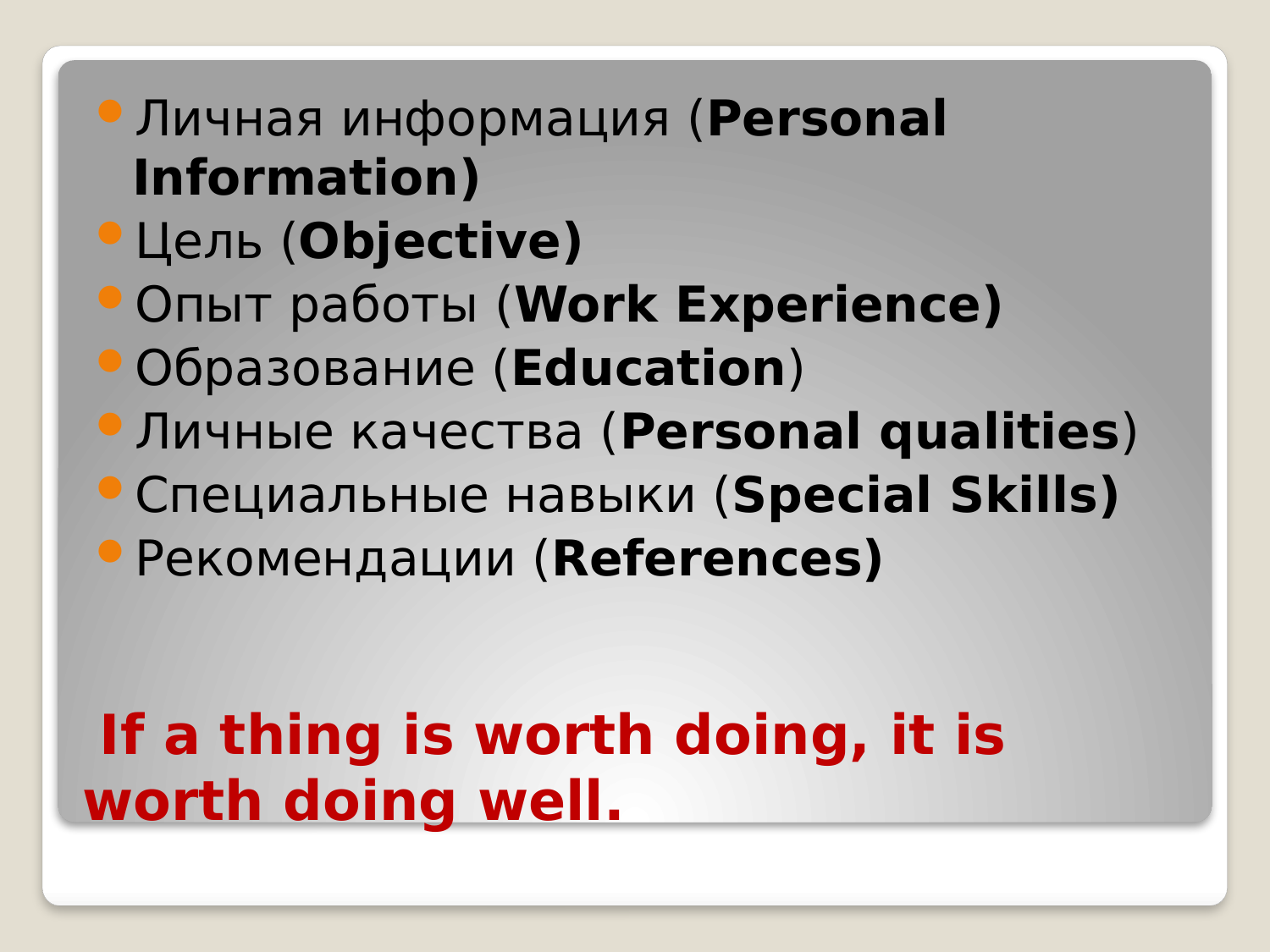

Личная информация (Personal Information)
Цель (Objective)
Опыт работы (Work Experience)
Образование (Education)
Личные качества (Personal qualities)
Специальные навыки (Special Skills)
Рекомендации (References)
# If a thing is worth doing, it is worth doing well.